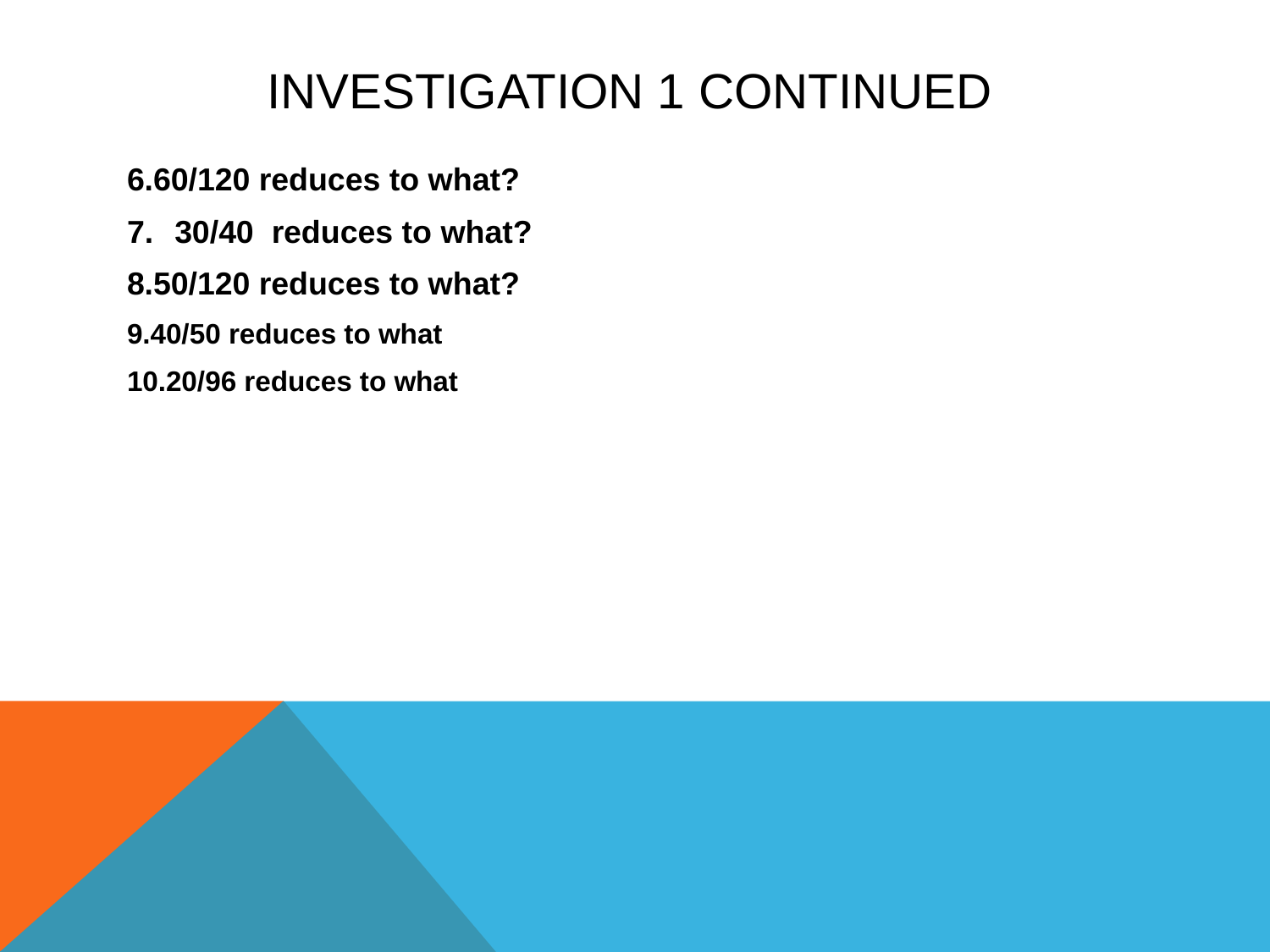

# Investigation 1 continued
6.60/120 reduces to what?
30/40  reduces to what?
8.50/120 reduces to what?
9.40/50 reduces to what
10.20/96 reduces to what